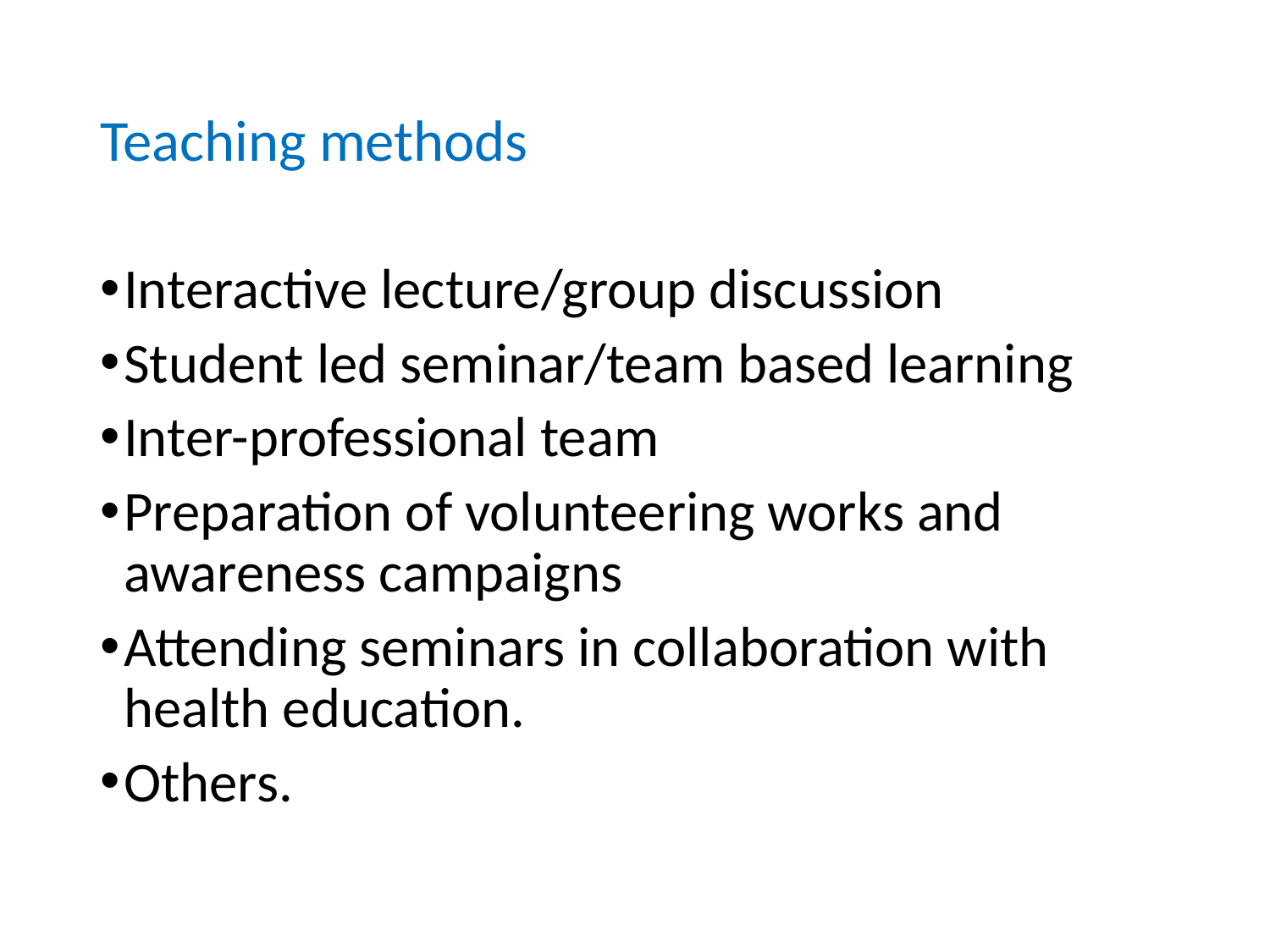

# Teaching methods
Interactive lecture/group discussion
Student led seminar/team based learning
Inter-professional team
Preparation of volunteering works and awareness campaigns
Attending seminars in collaboration with health education.
Others.